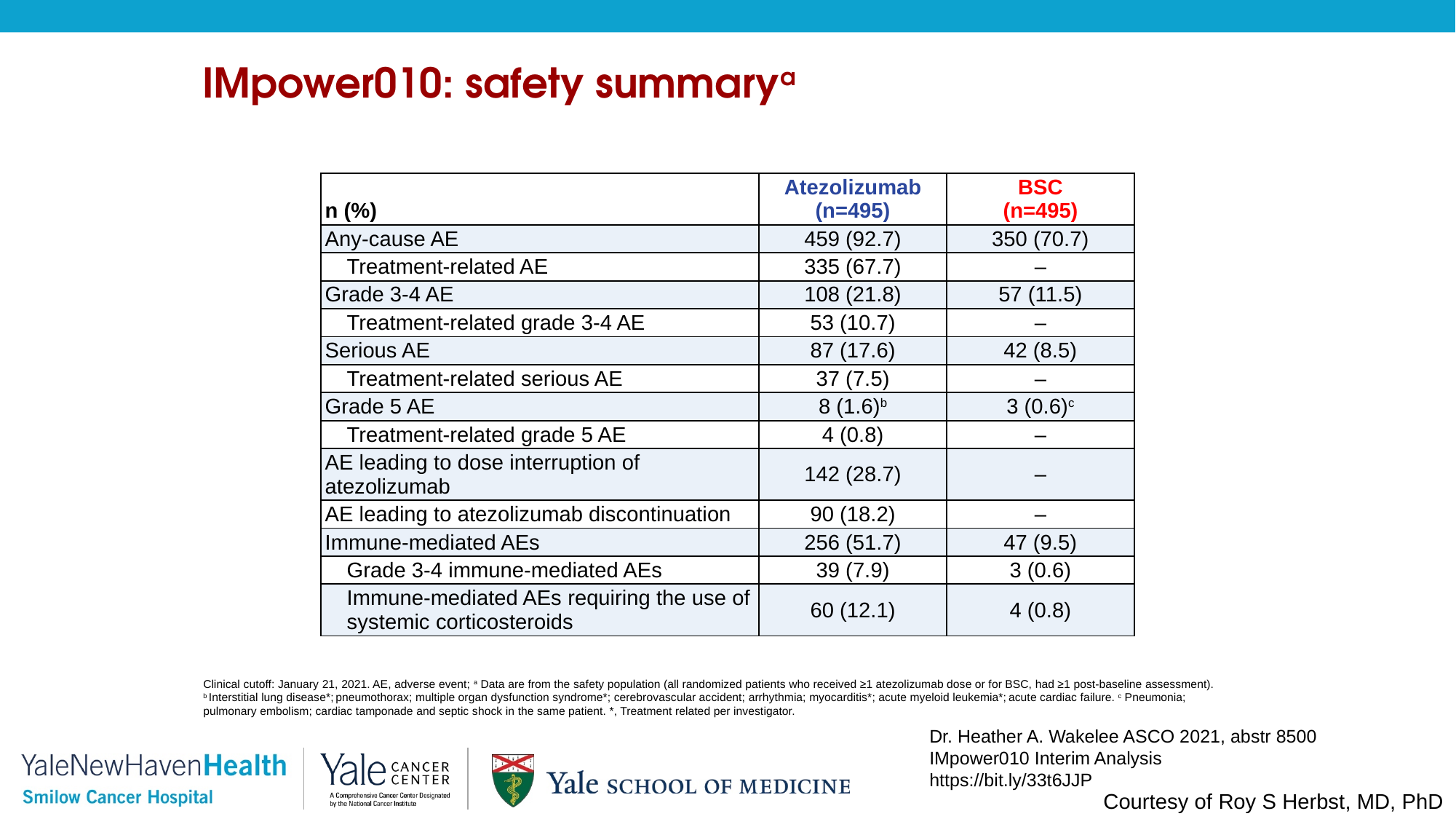

IMpower010: safety summarya
| n (%) | Atezolizumab (n=495) | BSC (n=495) |
| --- | --- | --- |
| Any-cause AE | 459 (92.7) | 350 (70.7) |
| Treatment-related AE | 335 (67.7) | – |
| Grade 3-4 AE | 108 (21.8) | 57 (11.5) |
| Treatment-related grade 3-4 AE | 53 (10.7) | – |
| Serious AE | 87 (17.6) | 42 (8.5) |
| Treatment-related serious AE | 37 (7.5) | – |
| Grade 5 AE | 8 (1.6)b | 3 (0.6)c |
| Treatment-related grade 5 AE | 4 (0.8) | – |
| AE leading to dose interruption of atezolizumab | 142 (28.7) | – |
| AE leading to atezolizumab discontinuation | 90 (18.2) | – |
| Immune-mediated AEs | 256 (51.7) | 47 (9.5) |
| Grade 3-4 immune-mediated AEs | 39 (7.9) | 3 (0.6) |
| Immune-mediated AEs requiring the use of systemic corticosteroids | 60 (12.1) | 4 (0.8) |

Clinical cutoff: January 21, 2021. AE, adverse event; a Data are from the safety population (all randomized patients who received ≥1 atezolizumab dose or for BSC, had ≥1 post-baseline assessment).
b Interstitial lung disease*; pneumothorax; multiple organ dysfunction syndrome*; cerebrovascular accident; arrhythmia; myocarditis*; acute myeloid leukemia*; acute cardiac failure. c Pneumonia; pulmonary embolism; cardiac tamponade and septic shock in the same patient. *, Treatment related per investigator.
Dr. Heather A. Wakelee ASCO 2021, abstr 8500
IMpower010 Interim Analysis
https://bit.ly/33t6JJP
Courtesy of Roy S Herbst, MD, PhD